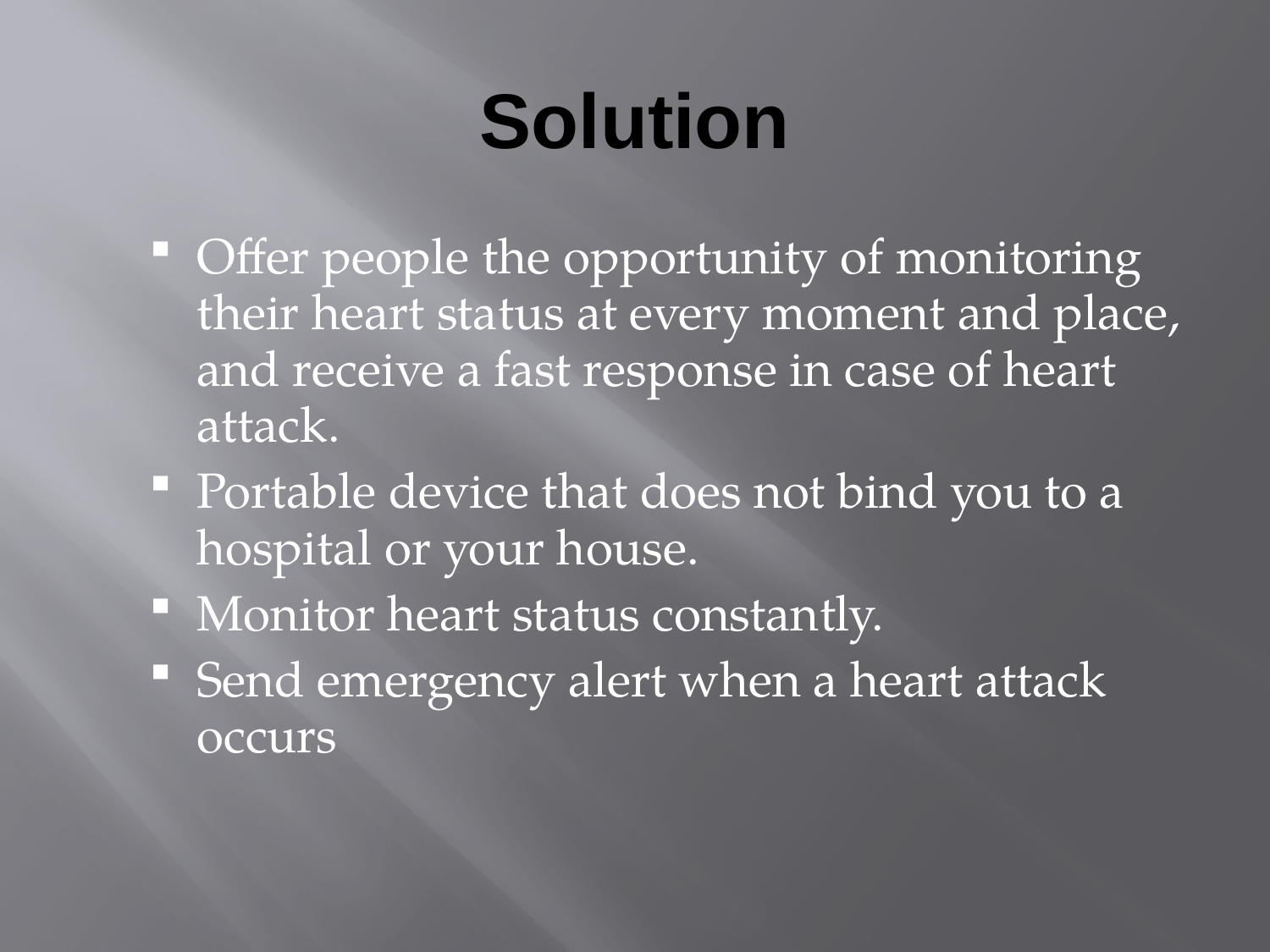

# Solution
Offer people the opportunity of monitoring their heart status at every moment and place, and receive a fast response in case of heart attack.
Portable device that does not bind you to a hospital or your house.
Monitor heart status constantly.
Send emergency alert when a heart attack occurs